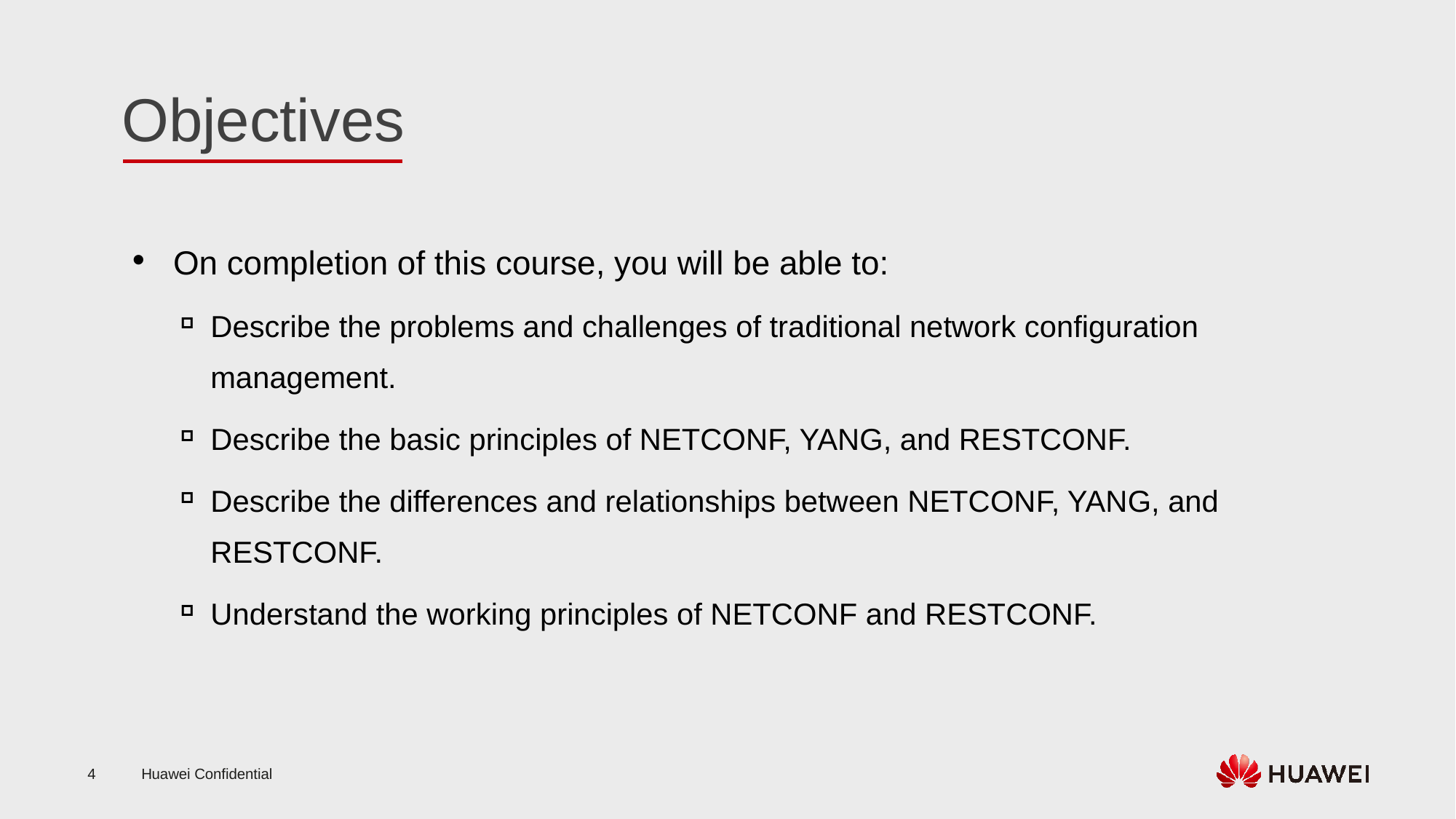

On completion of this course, you will be able to:
Describe the problems and challenges of traditional network configuration management.
Describe the basic principles of NETCONF, YANG, and RESTCONF.
Describe the differences and relationships between NETCONF, YANG, and RESTCONF.
Understand the working principles of NETCONF and RESTCONF.